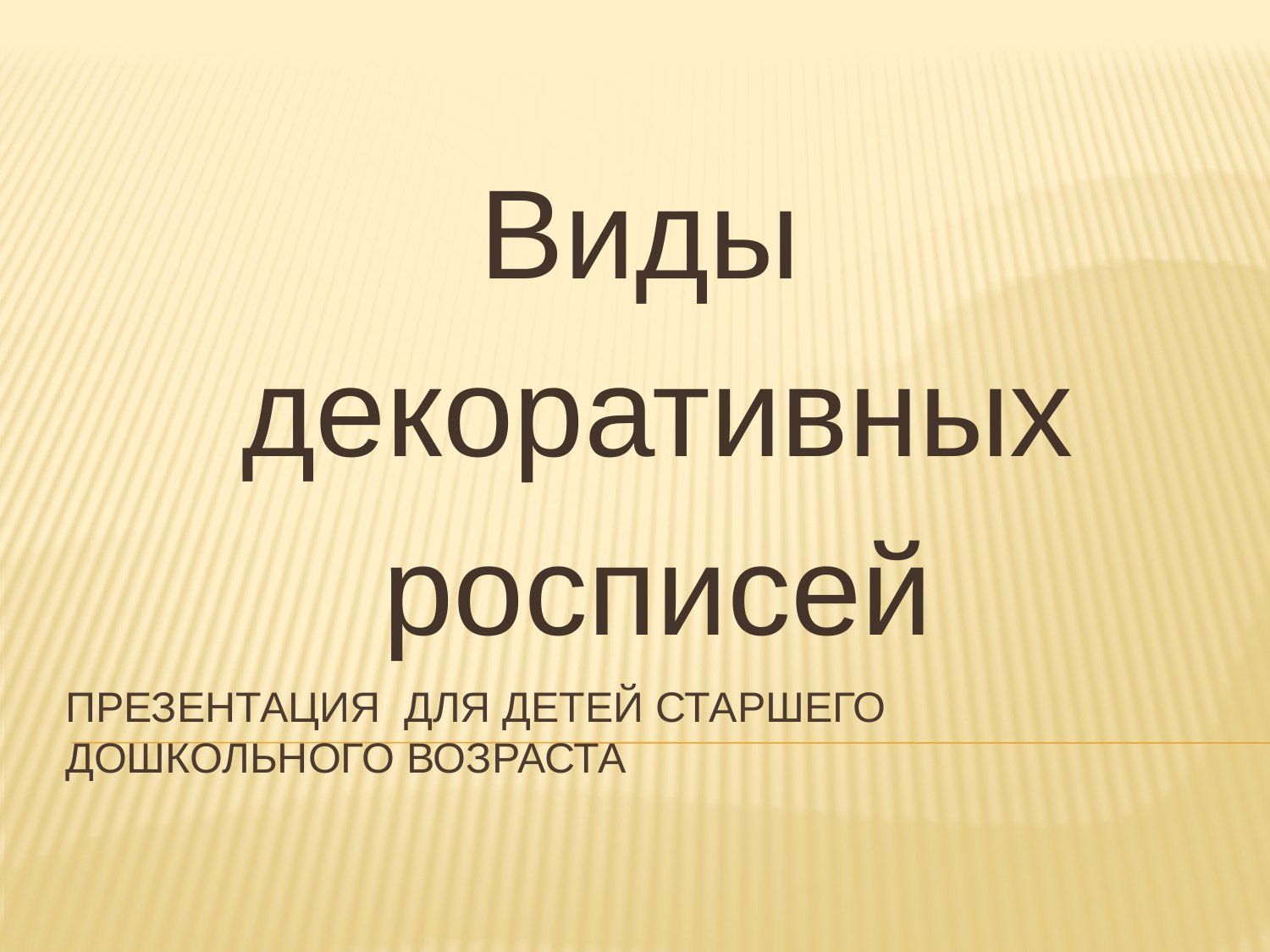

Виды
 декоративных
 росписей
# Презентация  для детей старшего дошкольного возраста